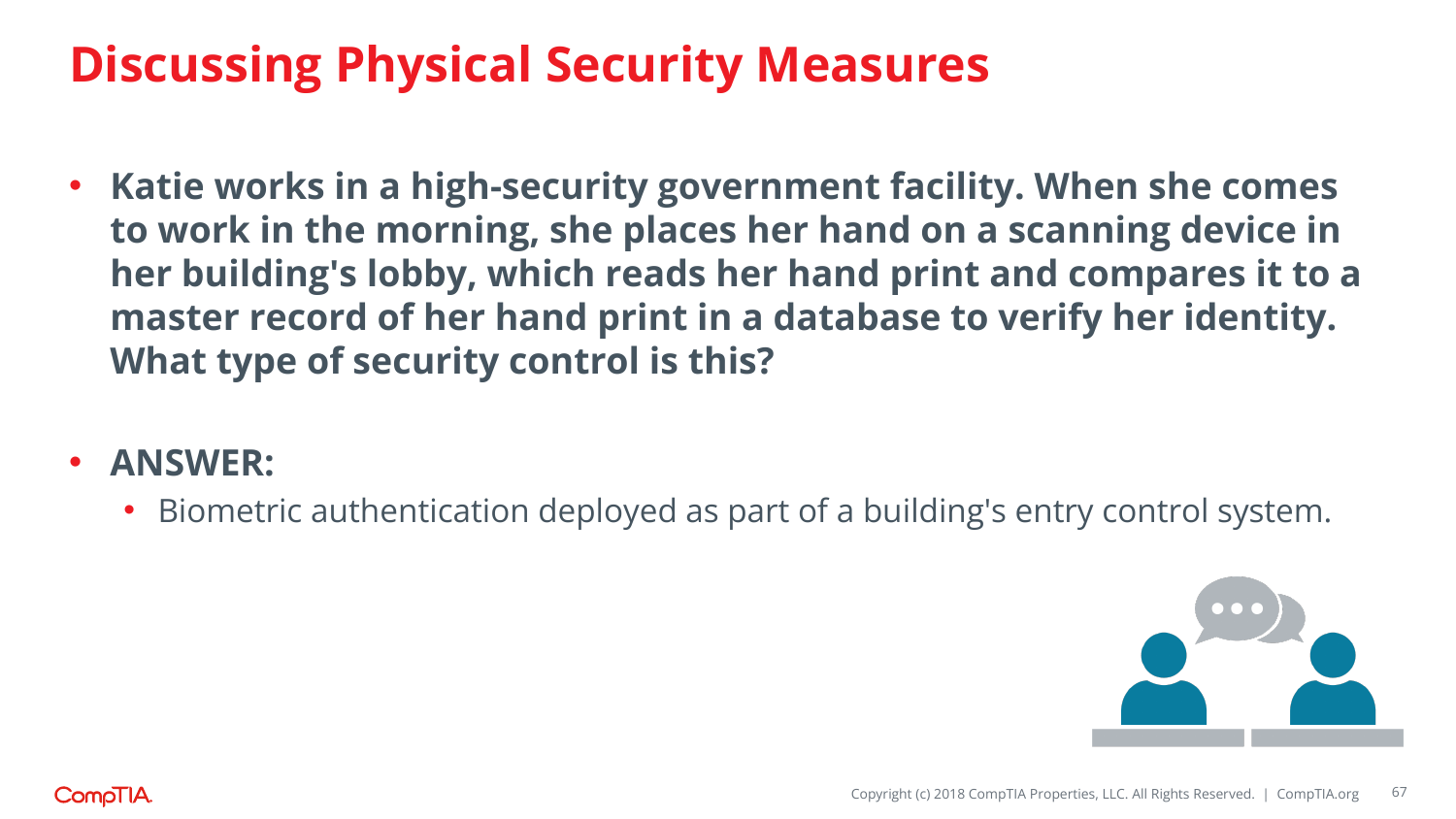

# Discussing Physical Security Measures
Katie works in a high-security government facility. When she comes to work in the morning, she places her hand on a scanning device in her building's lobby, which reads her hand print and compares it to a master record of her hand print in a database to verify her identity. What type of security control is this?

ANSWER:
Biometric authentication deployed as part of a building's entry control system.

67